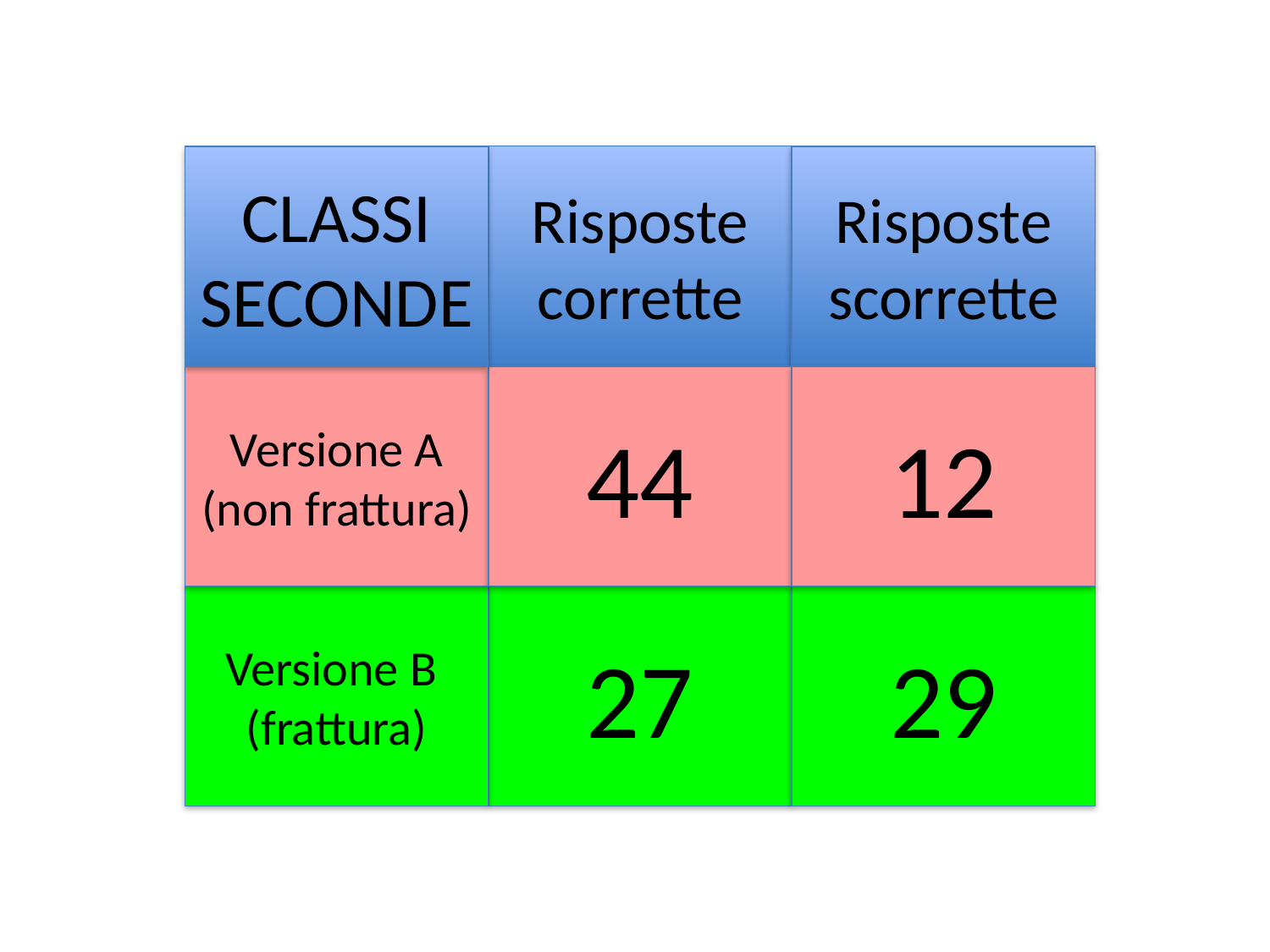

Risposte
corrette
CLASSI
SECONDE
Risposte
scorrette
Versione A
(non frattura)
44
12
Versione B
(frattura)
27
29